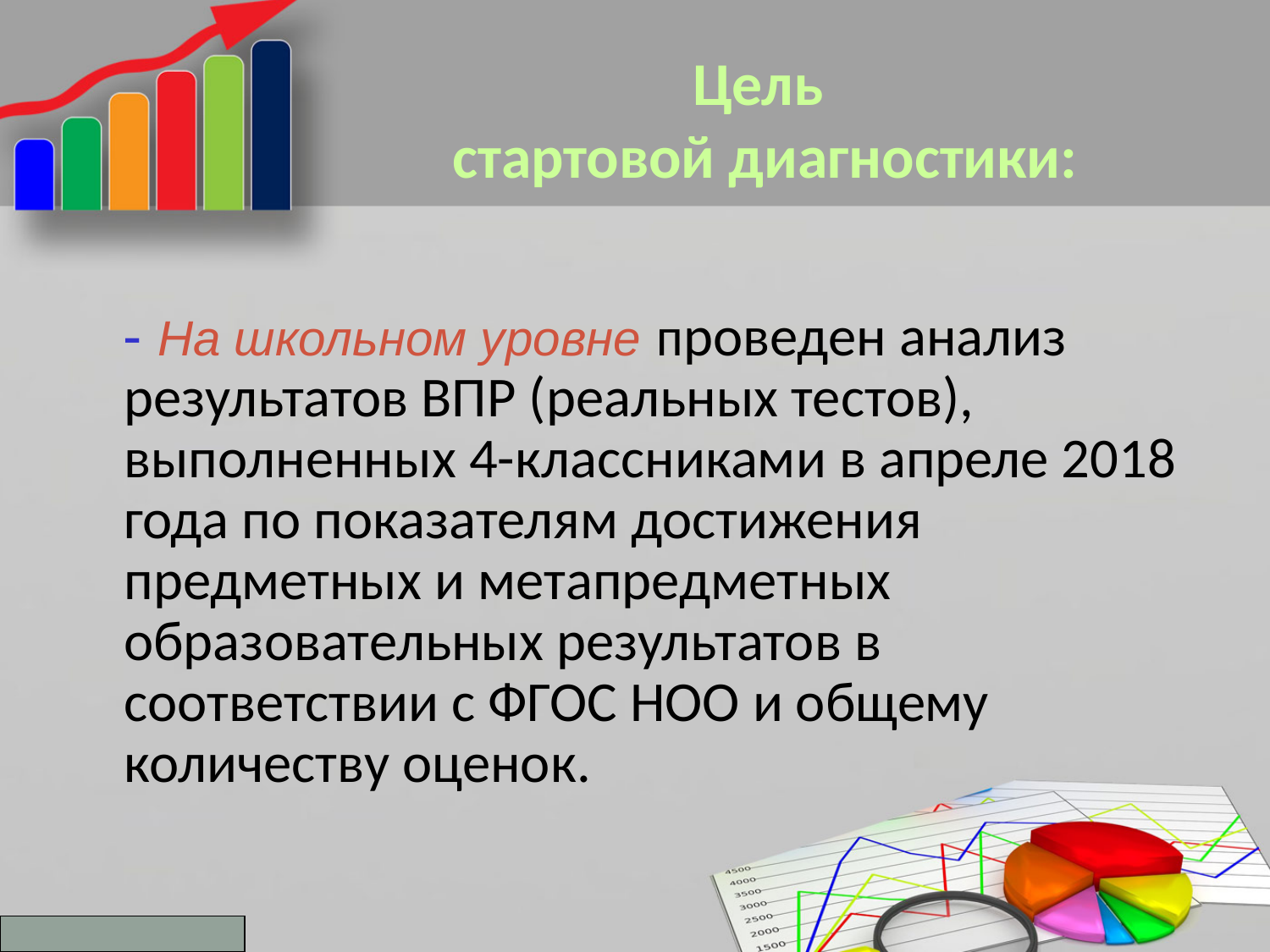

Цель
стартовой диагностики:

   - На школьном уровне проведен анализ результатов ВПР (реальных тестов), выполненных 4-классниками в апреле 2018 года по показателям достижения предметных и метапредметных образовательных результатов в соответствии с ФГОС НОО и общему количеству оценок.